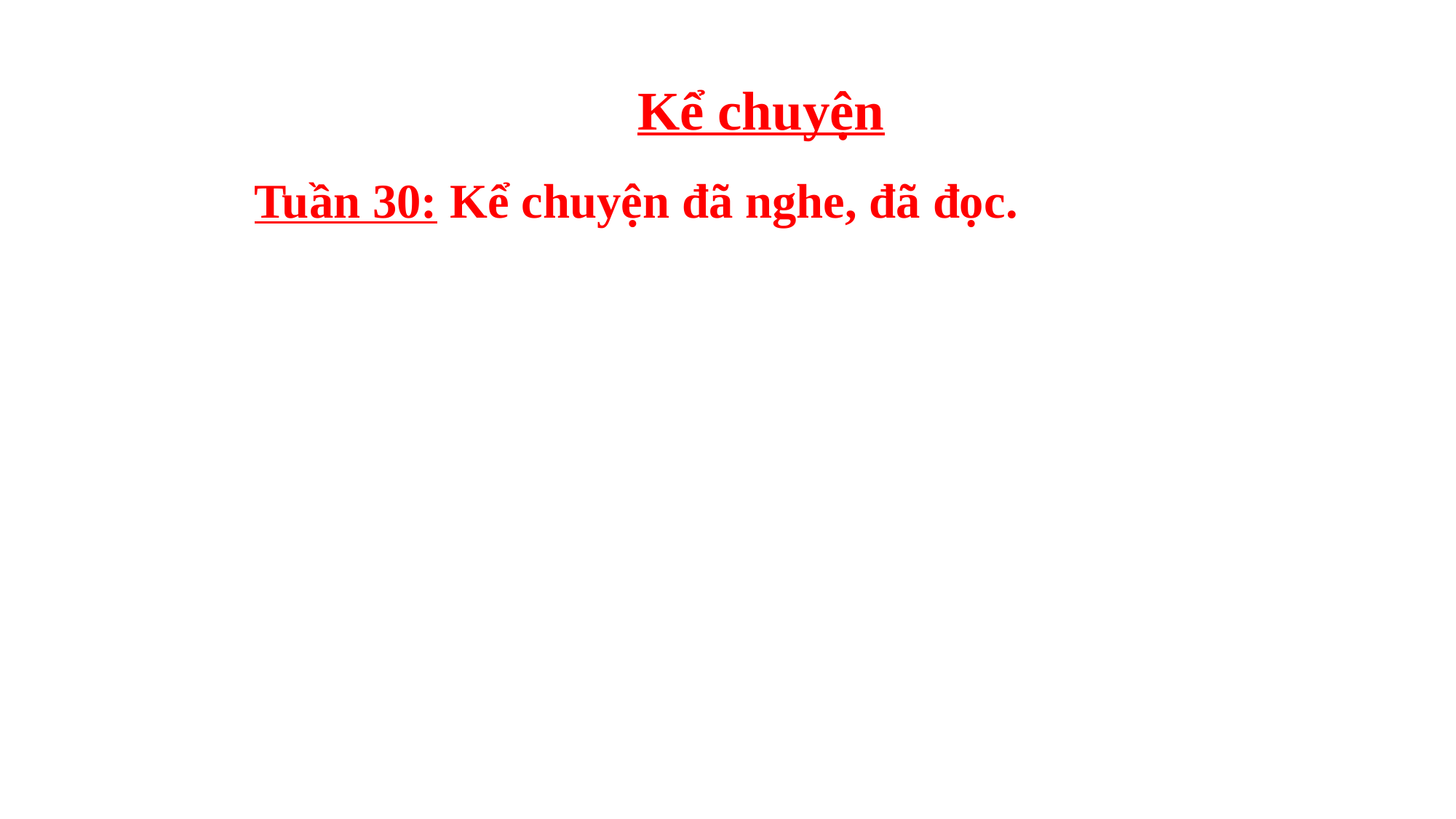

Kể chuyện
Tuần 30: Kể chuyện đã nghe, đã đọc.